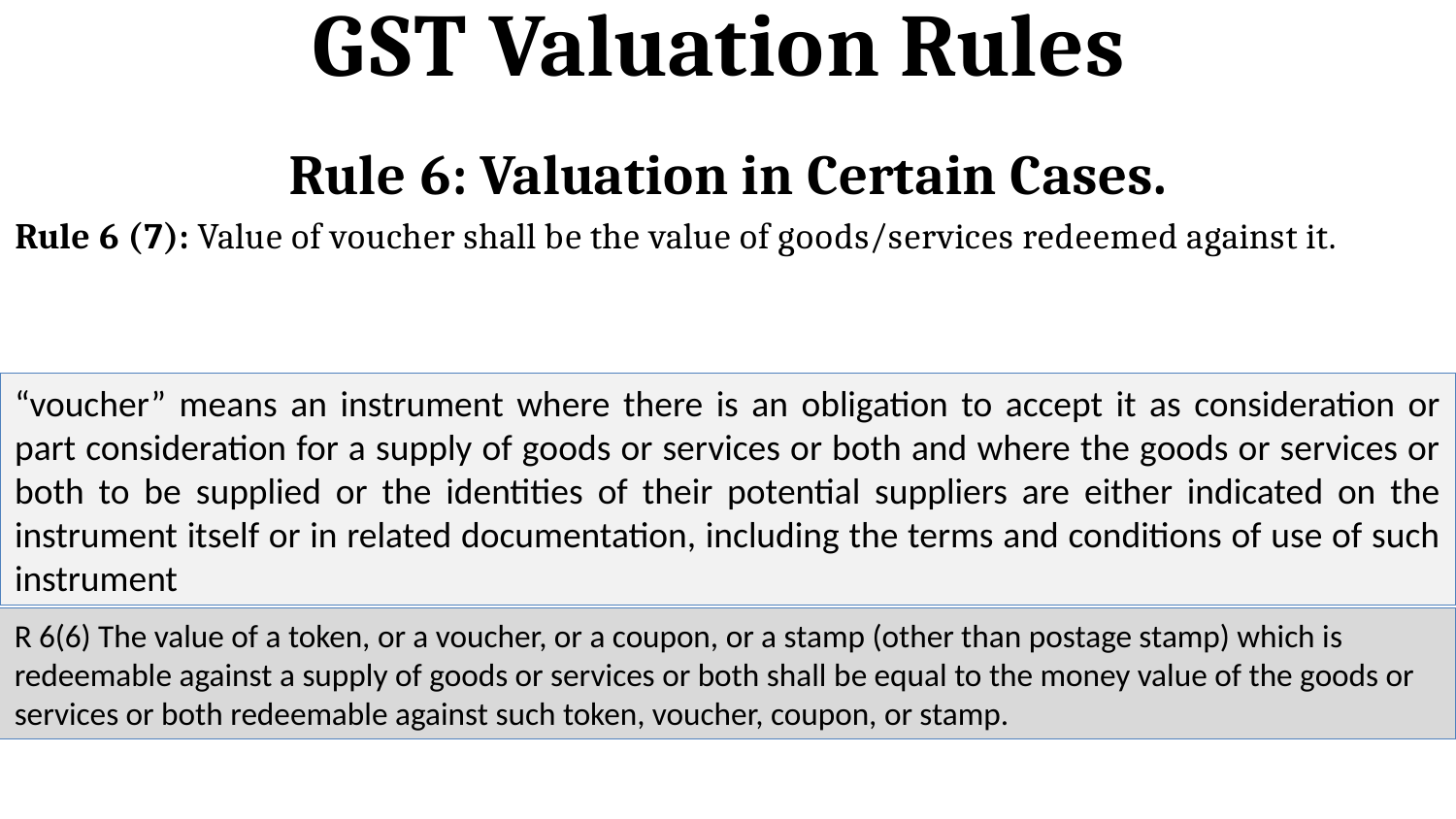

# GST Valuation Rules
Rule 6: Valuation in Certain Cases.
Rule 6 (7): Value of voucher shall be the value of goods/services redeemed against it.

“voucher” means an instrument where there is an obligation to accept it as consideration or part consideration for a supply of goods or services or both and where the goods or services or both to be supplied or the identities of their potential suppliers are either indicated on the instrument itself or in related documentation, including the terms and conditions of use of such instrument
R 6(6) The value of a token, or a voucher, or a coupon, or a stamp (other than postage stamp) which is redeemable against a supply of goods or services or both shall be equal to the money value of the goods or services or both redeemable against such token, voucher, coupon, or stamp.